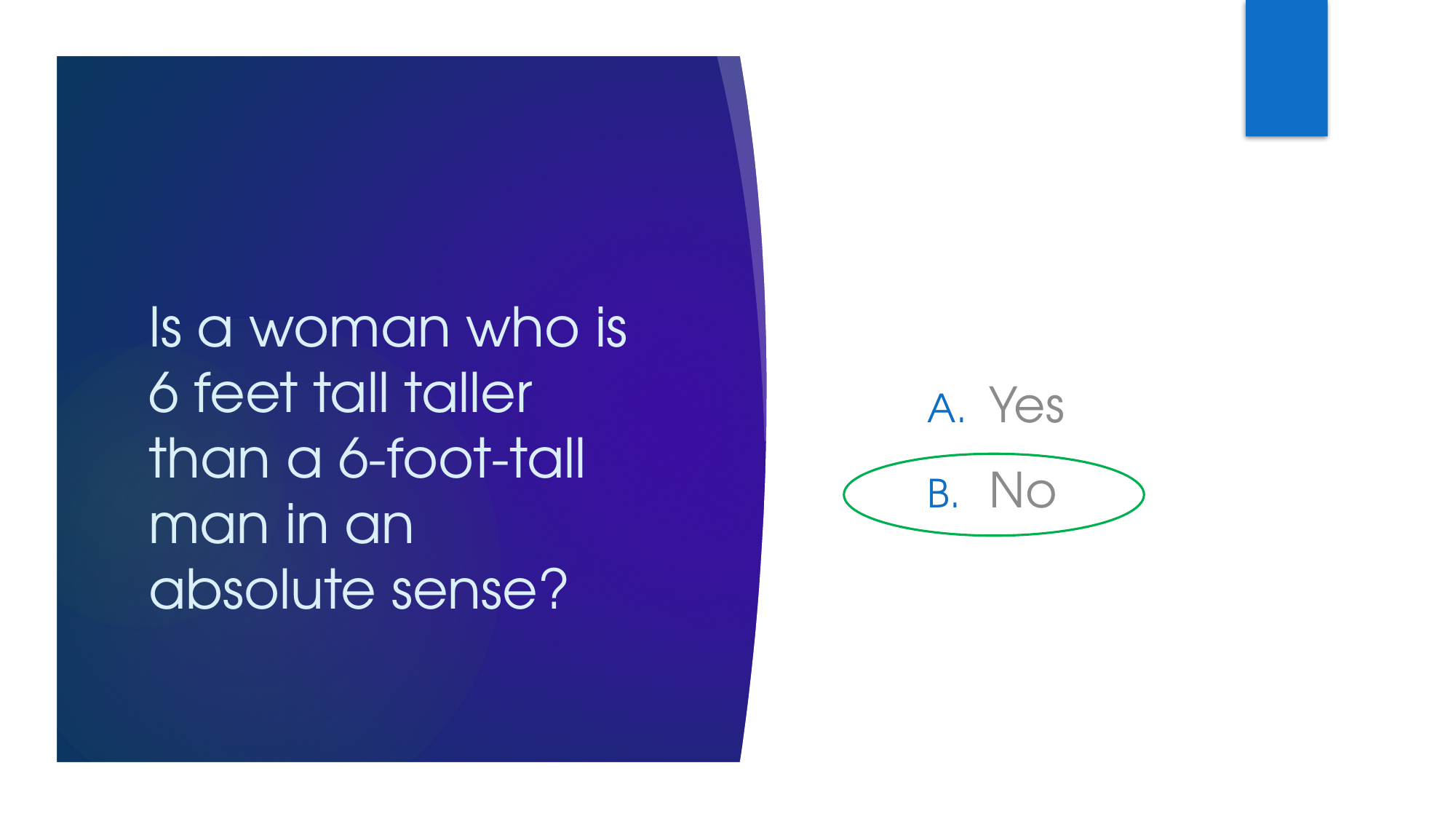

Yes
No
# Is a woman who is 6 feet tall taller than a 6-foot-tall man in an absolute sense?